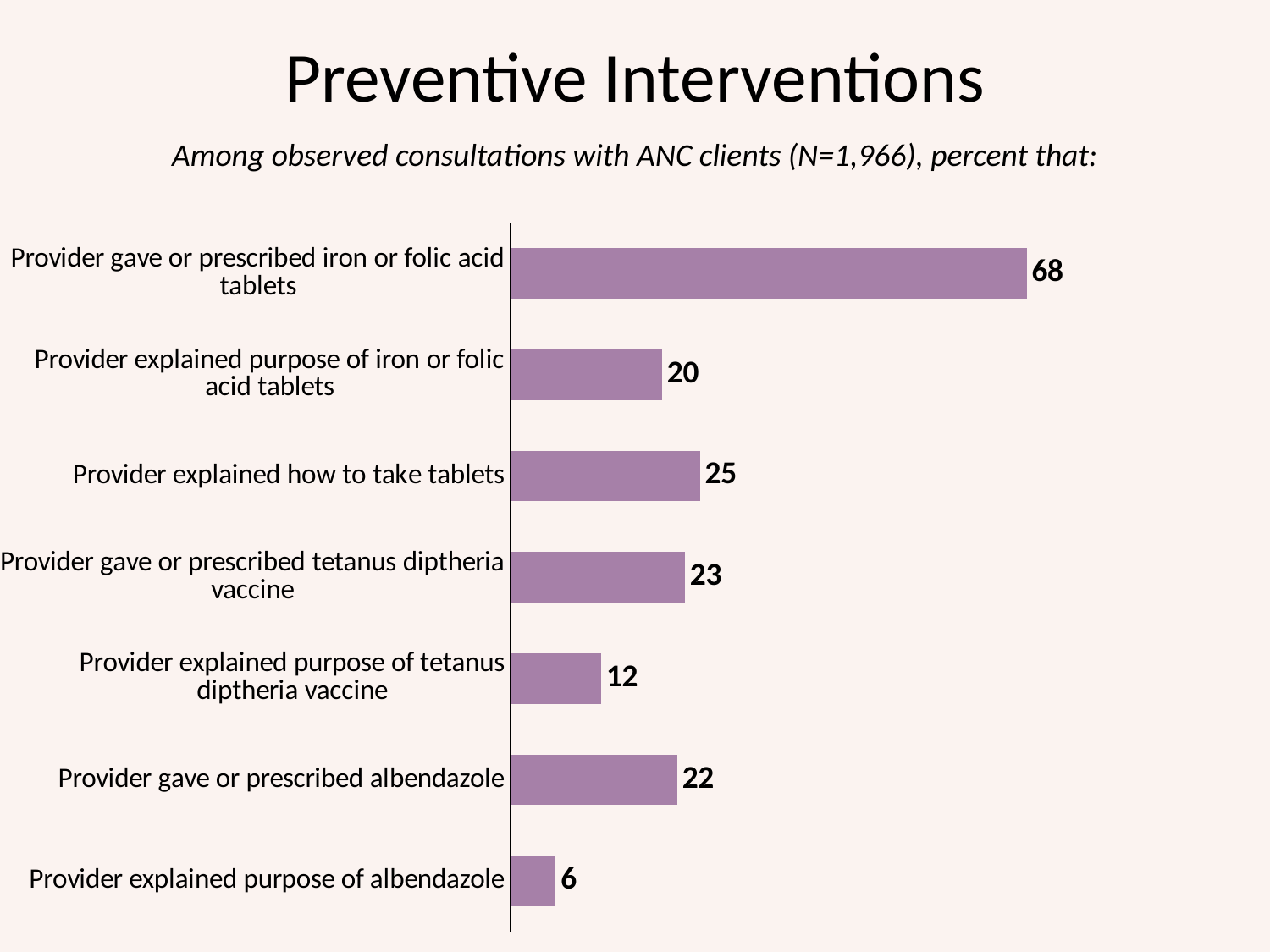

# Preventive Interventions
Among observed consultations with ANC clients (N=1,966), percent that:

### Chart

| Category | Column2 |
|---|---|
| Provider explained purpose of albendazole | 6.0 |
| Provider gave or prescribed albendazole | 22.0 |
| Provider explained purpose of tetanus diptheria vaccine | 12.0 |
| Provider gave or prescribed tetanus diptheria vaccine | 23.0 |
| Provider explained how to take tablets | 25.0 |
| Provider explained purpose of iron or folic acid tablets | 20.0 |
| Provider gave or prescribed iron or folic acid tablets | 68.0 |